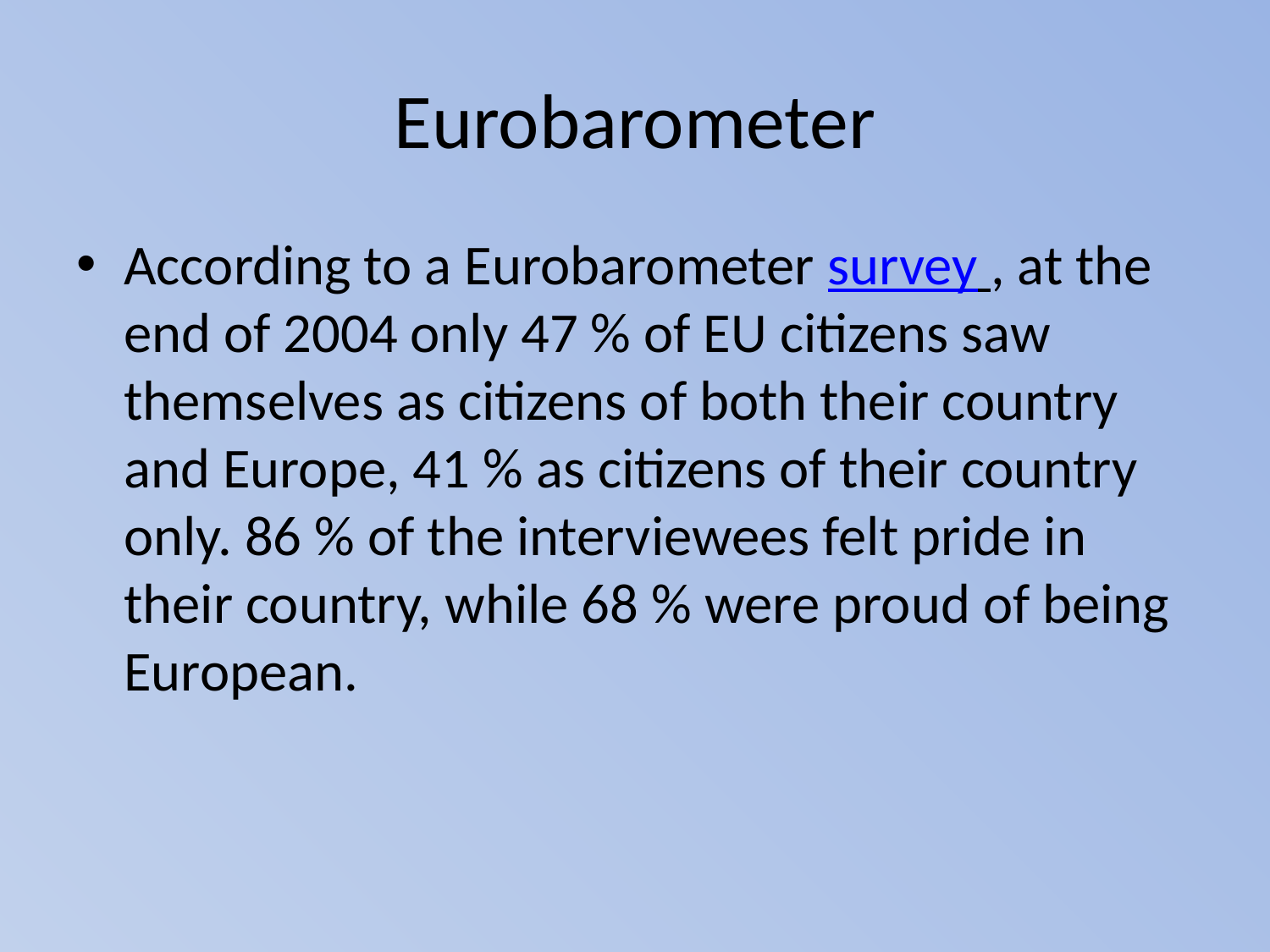

# Eurobarometer
According to a Eurobarometer survey , at the end of 2004 only 47 % of EU citizens saw themselves as citizens of both their country and Europe, 41 % as citizens of their country only. 86 % of the interviewees felt pride in their country, while 68 % were proud of being European.